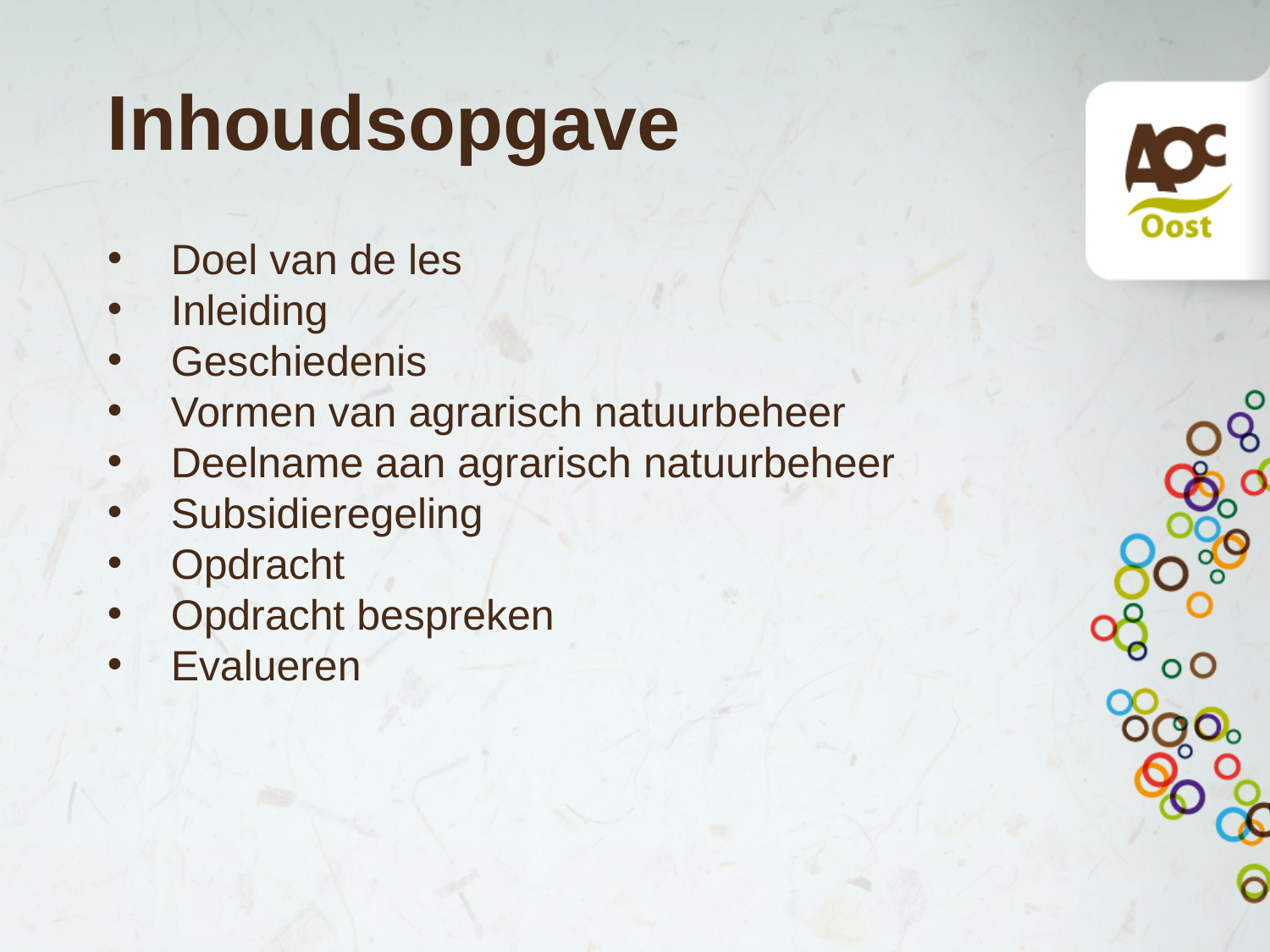

# Inhoudsopgave
Doel van de les
Inleiding
Geschiedenis
Vormen van agrarisch natuurbeheer
Deelname aan agrarisch natuurbeheer
Subsidieregeling
Opdracht
Opdracht bespreken
Evalueren